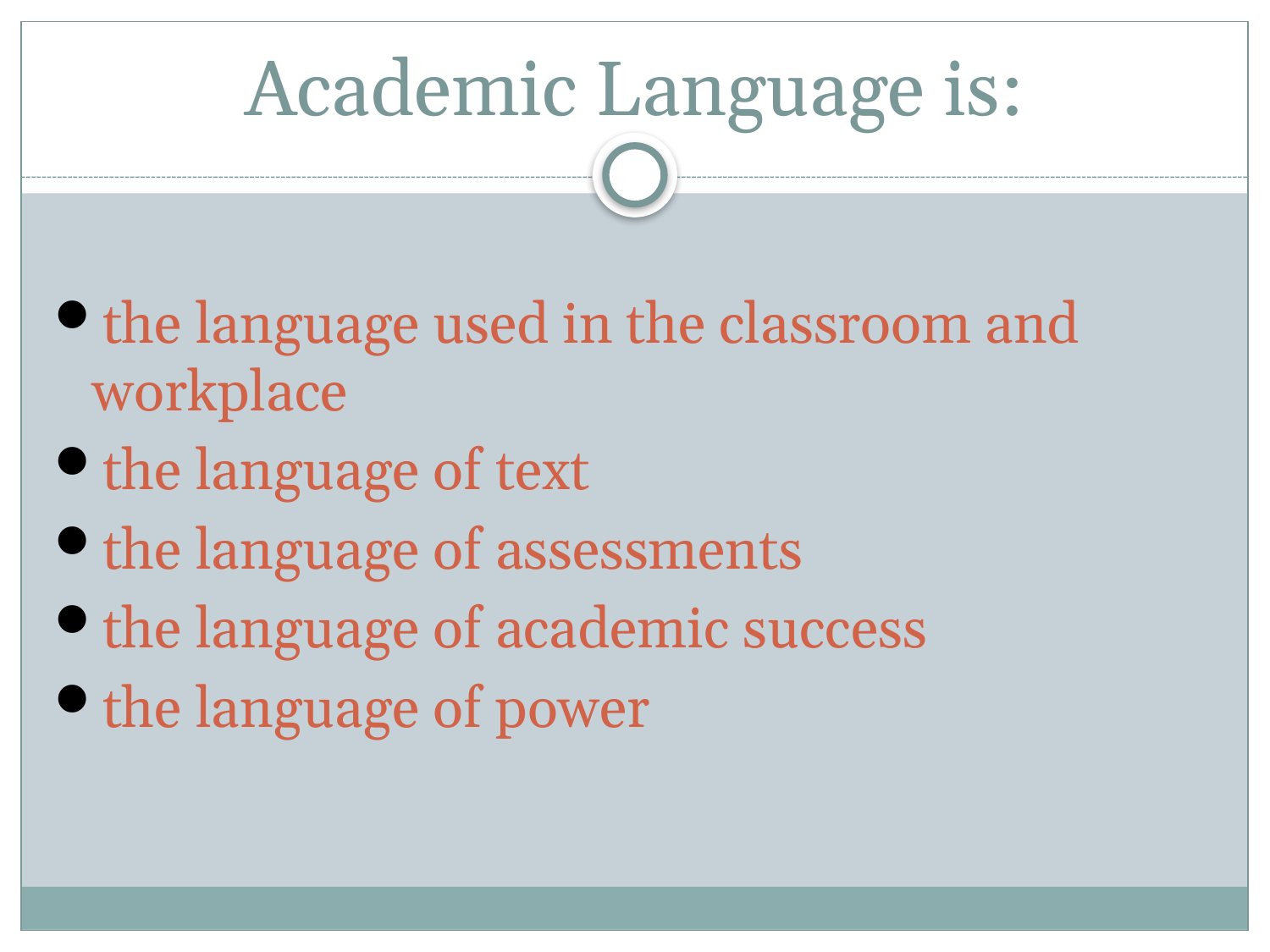

# Academic Language is:

the language used in the classroom and workplace
the language of text
the language of assessments
the language of academic success
the language of power